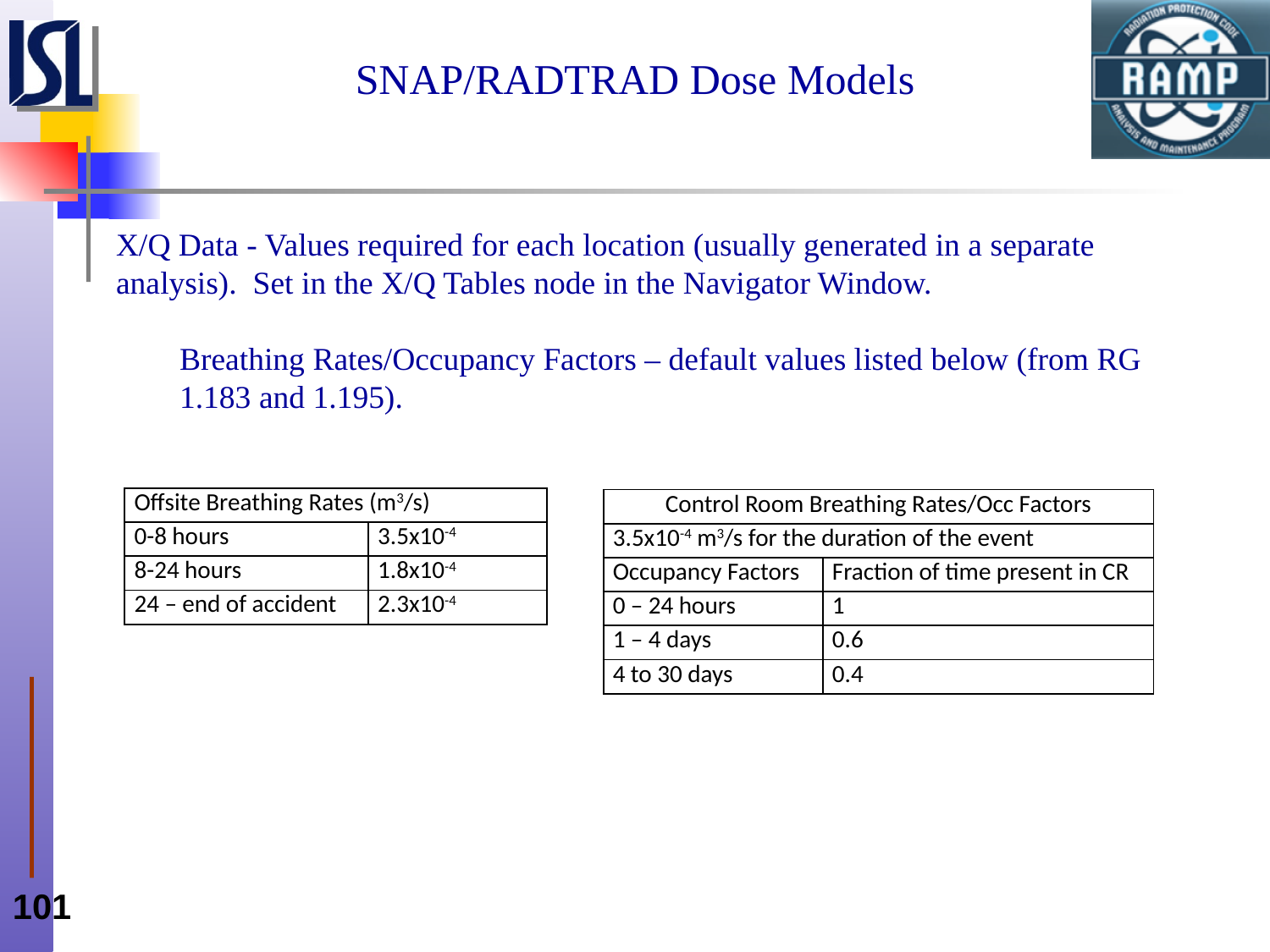

# SNAP/RADTRAD Dose Models
X/Q Data - Values required for each location (usually generated in a separate analysis).  Set in the X/Q Tables node in the Navigator Window.

Breathing Rates/Occupancy Factors – default values listed below (from RG 1.183 and 1.195).
| Offsite Breathing Rates (m3/s) |  |
| --- | --- |
| 0-8 hours | 3.5x10-4 |
| 8-24 hours | 1.8x10-4 |
| 24 – end of accident | 2.3x10-4 |
| Control Room Breathing Rates/Occ Factors |  |
| --- | --- |
| 3.5x10-4 m3/s for the duration of the event |  |
| Occupancy Factors | Fraction of time present in CR |
| 0 – 24 hours | 1 |
| 1 – 4 days | 0.6 |
| 4 to 30 days | 0.4 |